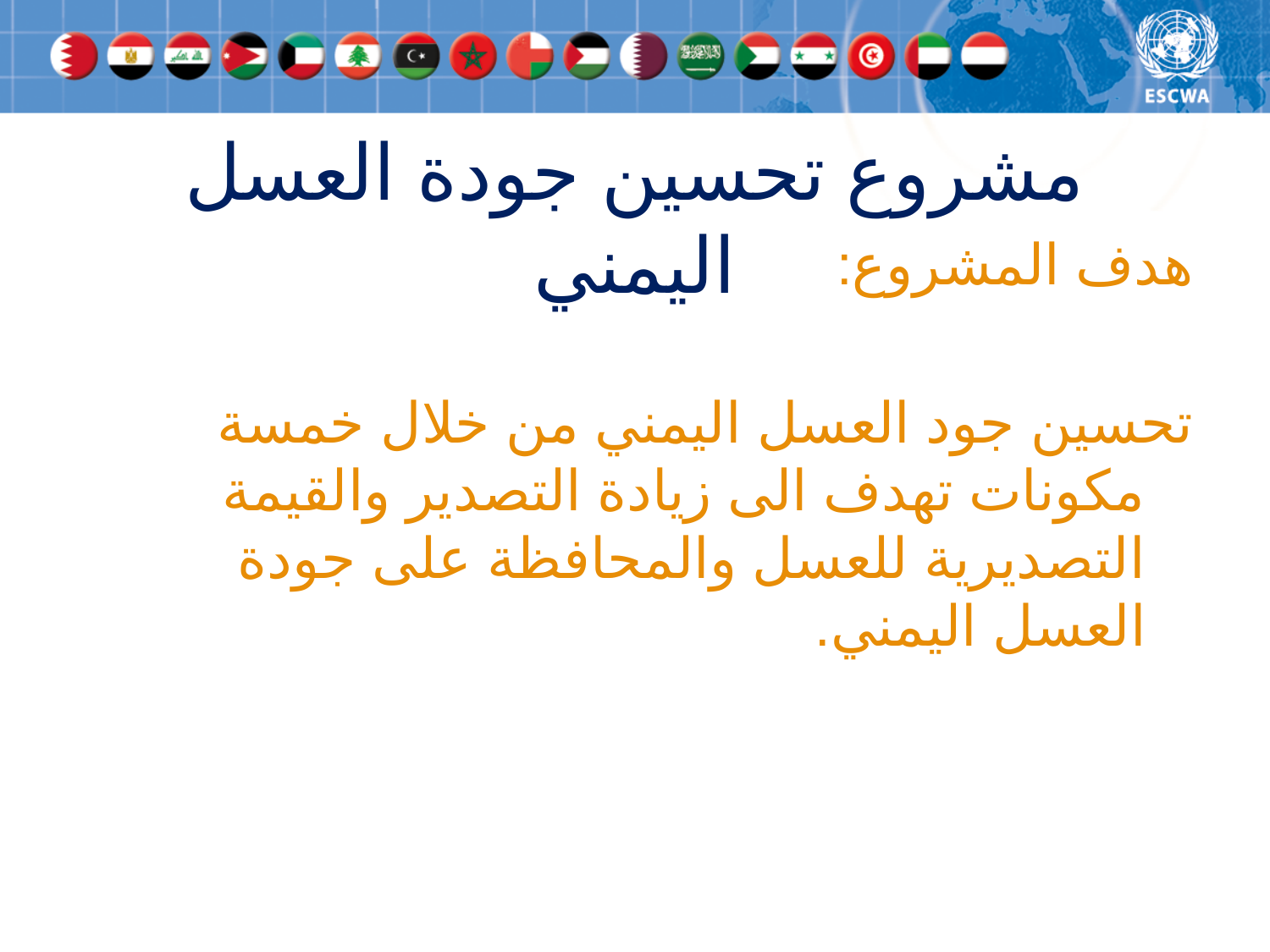

# مشروع تحسين جودة العسل اليمني
هدف المشروع:

تحسين جود العسل اليمني من خلال خمسة مكونات تهدف الى زيادة التصدير والقيمة التصديرية للعسل والمحافظة على جودة العسل اليمني.